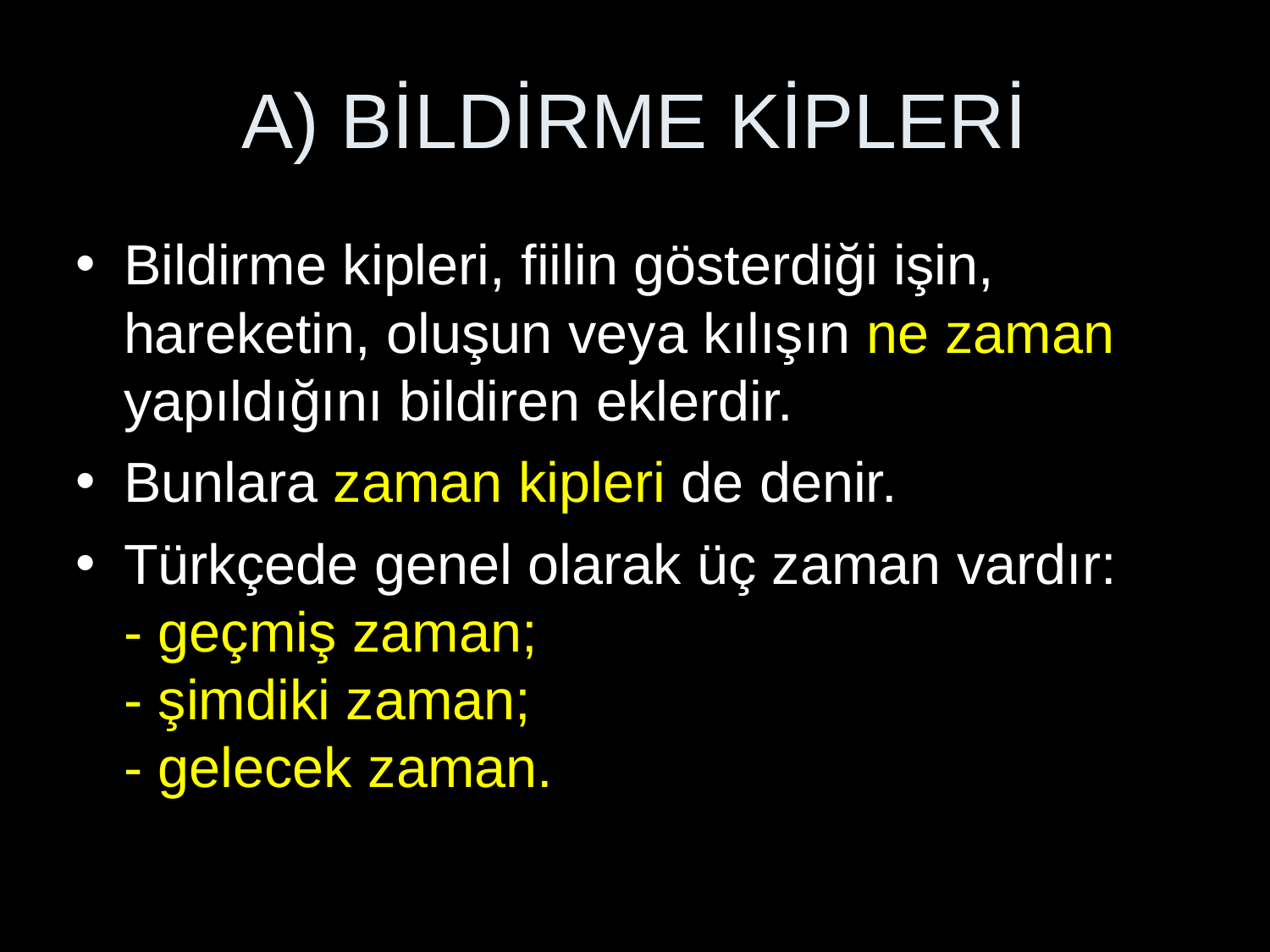

# A) BİLDİRME KİPLERİ
Bildirme kipleri, fiilin gösterdiği işin, hareketin, oluşun veya kılışın ne zaman yapıldığını bildiren eklerdir.
Bunlara zaman kipleri de denir.
Türkçede genel olarak üç zaman vardır:
- geçmiş zaman;
- şimdiki zaman;
- gelecek zaman.